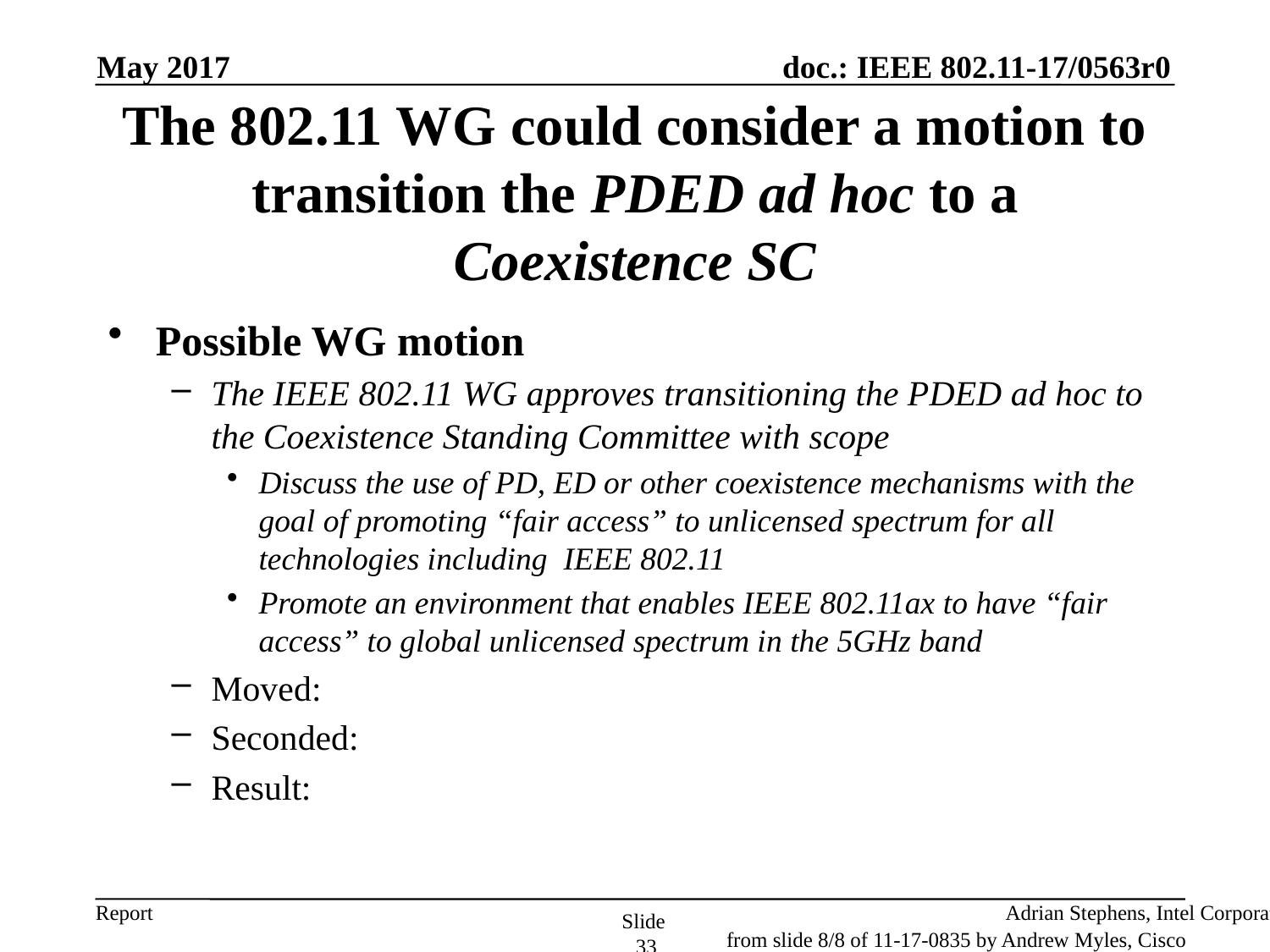

May 2017
# The 802.11 WG could consider a motion to transition the PDED ad hoc to a Coexistence SC
Possible WG motion
The IEEE 802.11 WG approves transitioning the PDED ad hoc to the Coexistence Standing Committee with scope
Discuss the use of PD, ED or other coexistence mechanisms with the goal of promoting “fair access” to unlicensed spectrum for all technologies including  IEEE 802.11
Promote an environment that enables IEEE 802.11ax to have “fair access” to global unlicensed spectrum in the 5GHz band
Moved:
Seconded:
Result:

Adrian Stephens, Intel Corporation
Slide 33
from slide 8/8 of 11-17-0835 by Andrew Myles, Cisco